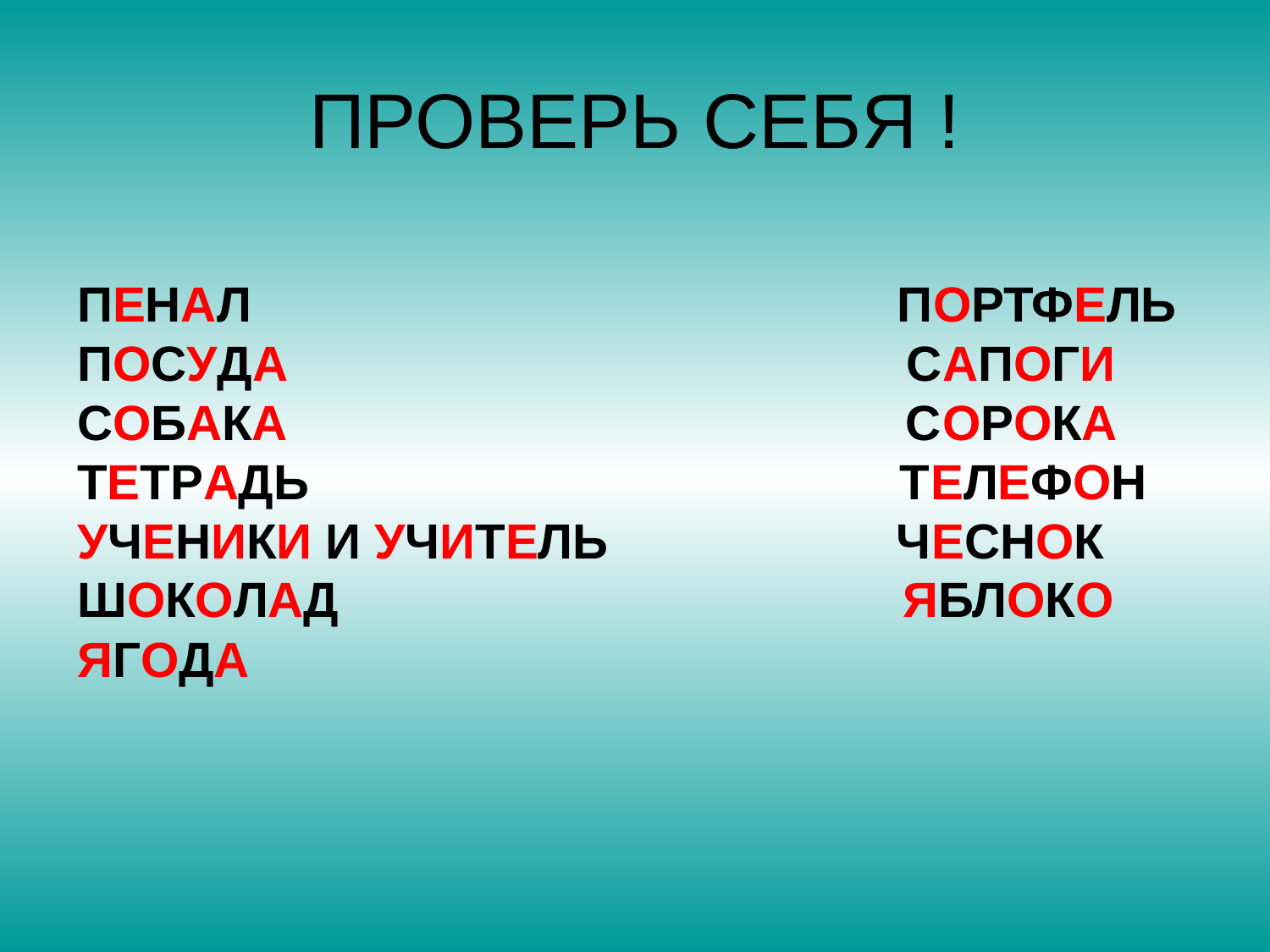

# ПРОВЕРЬ СЕБЯ !
ПЕНАЛ                                               ПОРТФЕЛЬ
ПОСУДА                                             САПОГИ
СОБАКА                                             СОРОКА
ТЕТРАДЬ                                           ТЕЛЕФОН
УЧЕНИКИ И УЧИТЕЛЬ                     ЧЕСНОК
ШОКОЛАД                                         ЯБЛОКО
ЯГОДА